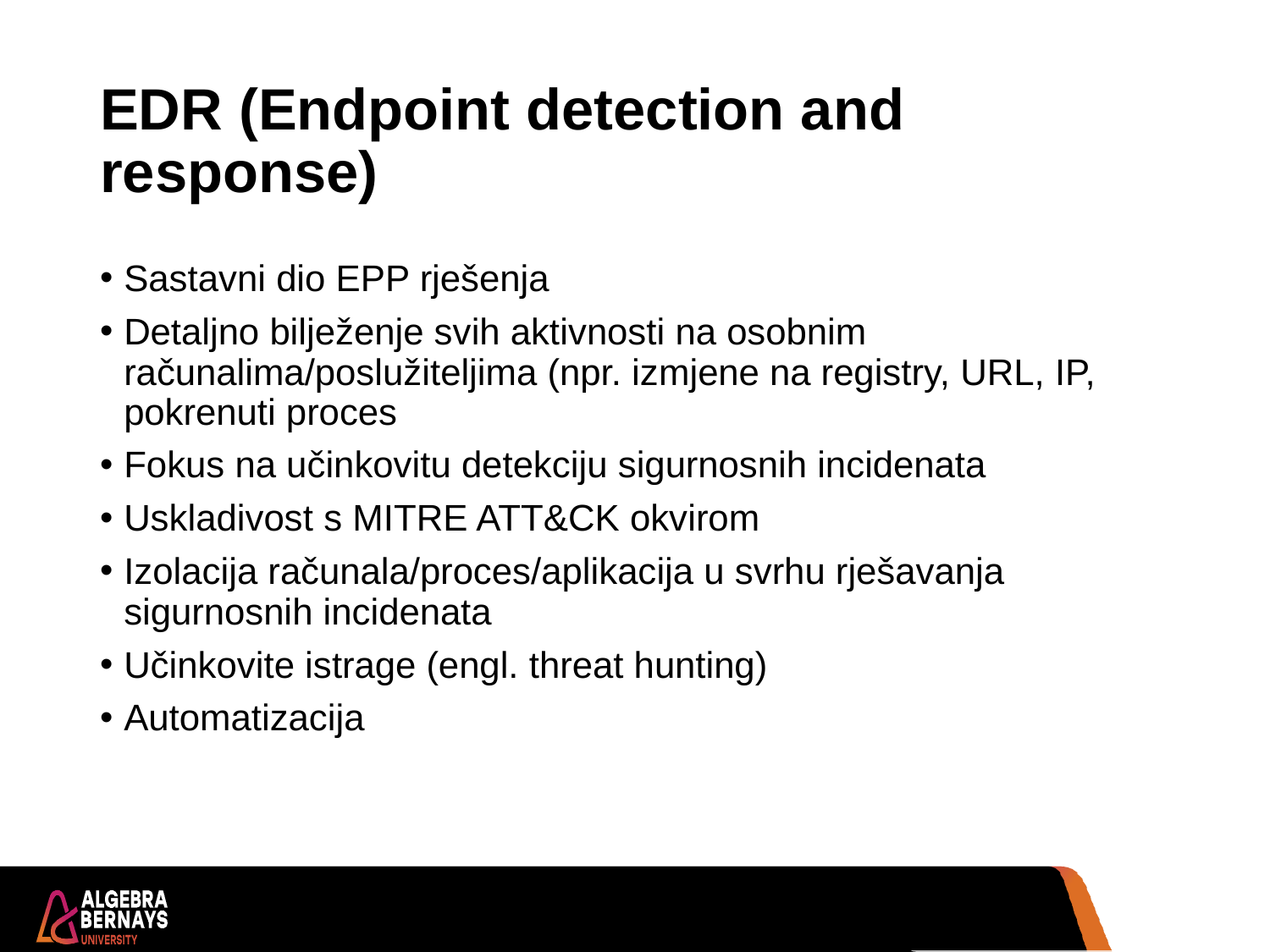

# EDR (Endpoint detection and response)
Sastavni dio EPP rješenja
Detaljno bilježenje svih aktivnosti na osobnim računalima/poslužiteljima (npr. izmjene na registry, URL, IP, pokrenuti proces
Fokus na učinkovitu detekciju sigurnosnih incidenata
Uskladivost s MITRE ATT&CK okvirom
Izolacija računala/proces/aplikacija u svrhu rješavanja sigurnosnih incidenata
Učinkovite istrage (engl. threat hunting)
Automatizacija